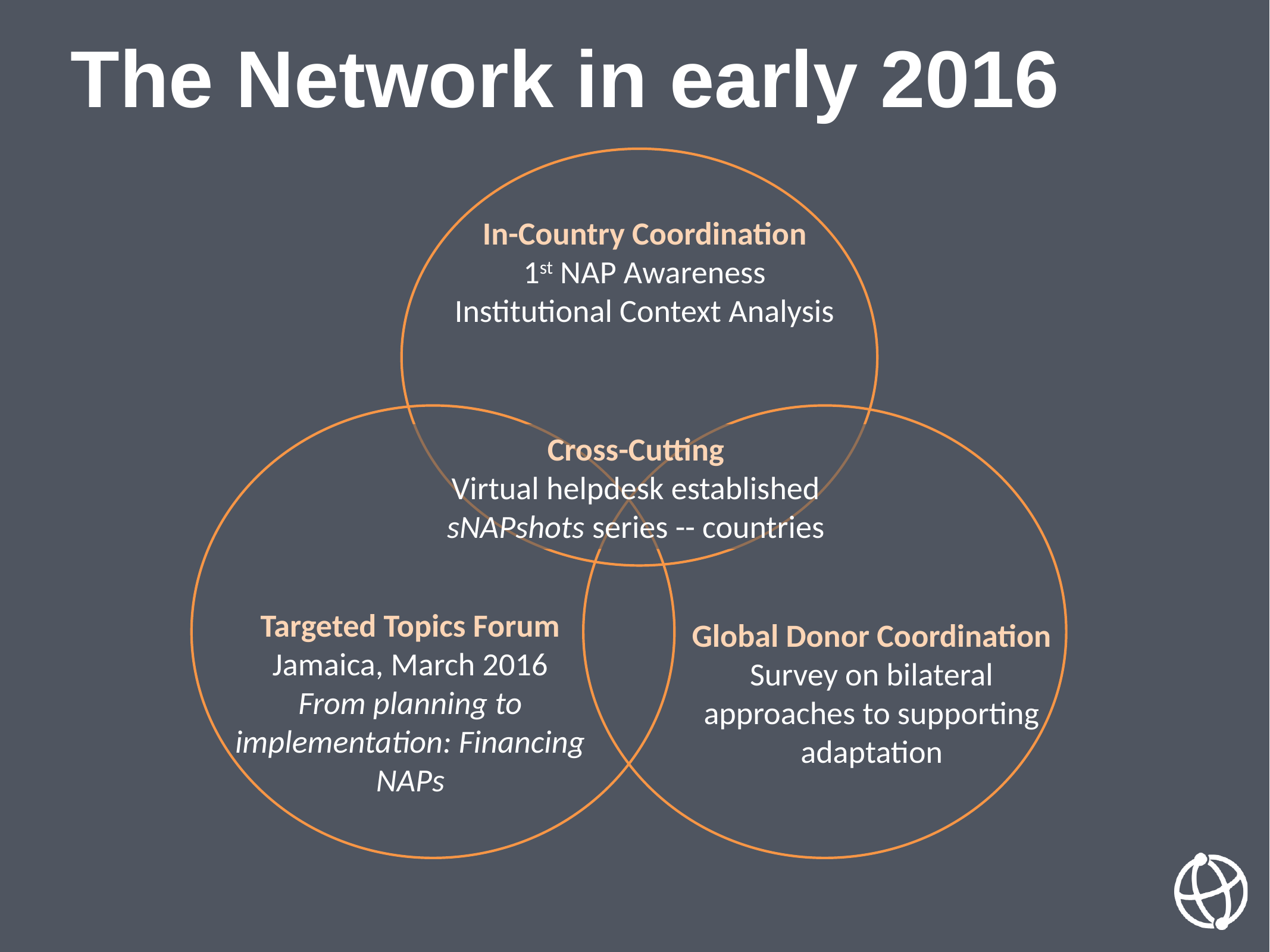

The Network in early 2016

In-Country Coordination
1st NAP Awareness
Institutional Context Analysis

Cross-Cutting
Virtual helpdesk established
sNAPshots series -- countries
Targeted Topics Forum
Jamaica, March 2016
From planning to implementation: Financing NAPs

Global Donor Coordination
Survey on bilateral approaches to supporting adaptation